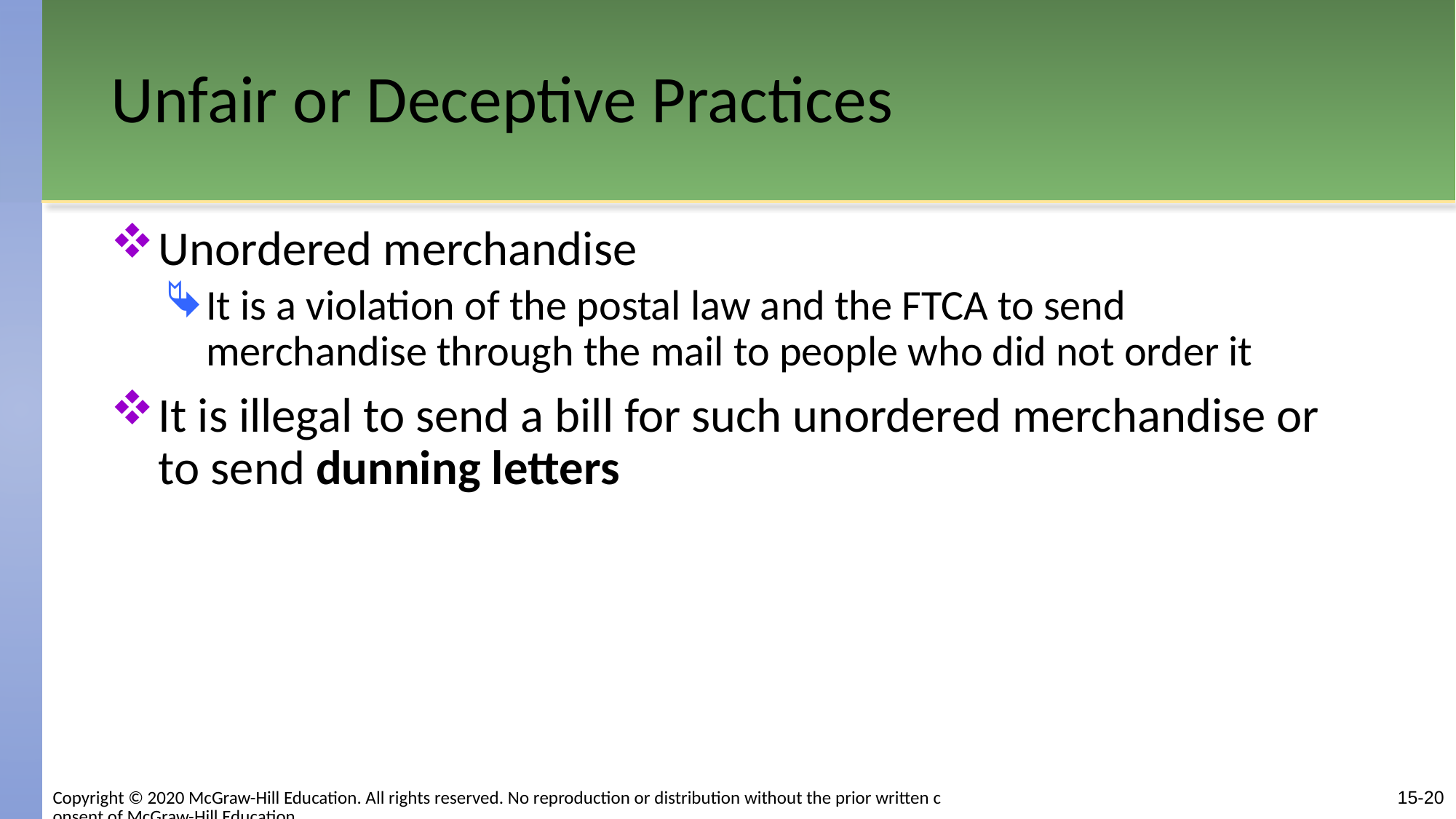

# Unfair or Deceptive Practices
Unordered merchandise
It is a violation of the postal law and the FTCA to send merchandise through the mail to people who did not order it
It is illegal to send a bill for such unordered merchandise or to send dunning letters
15-20
Copyright © 2020 McGraw-Hill Education. All rights reserved. No reproduction or distribution without the prior written consent of McGraw-Hill Education.